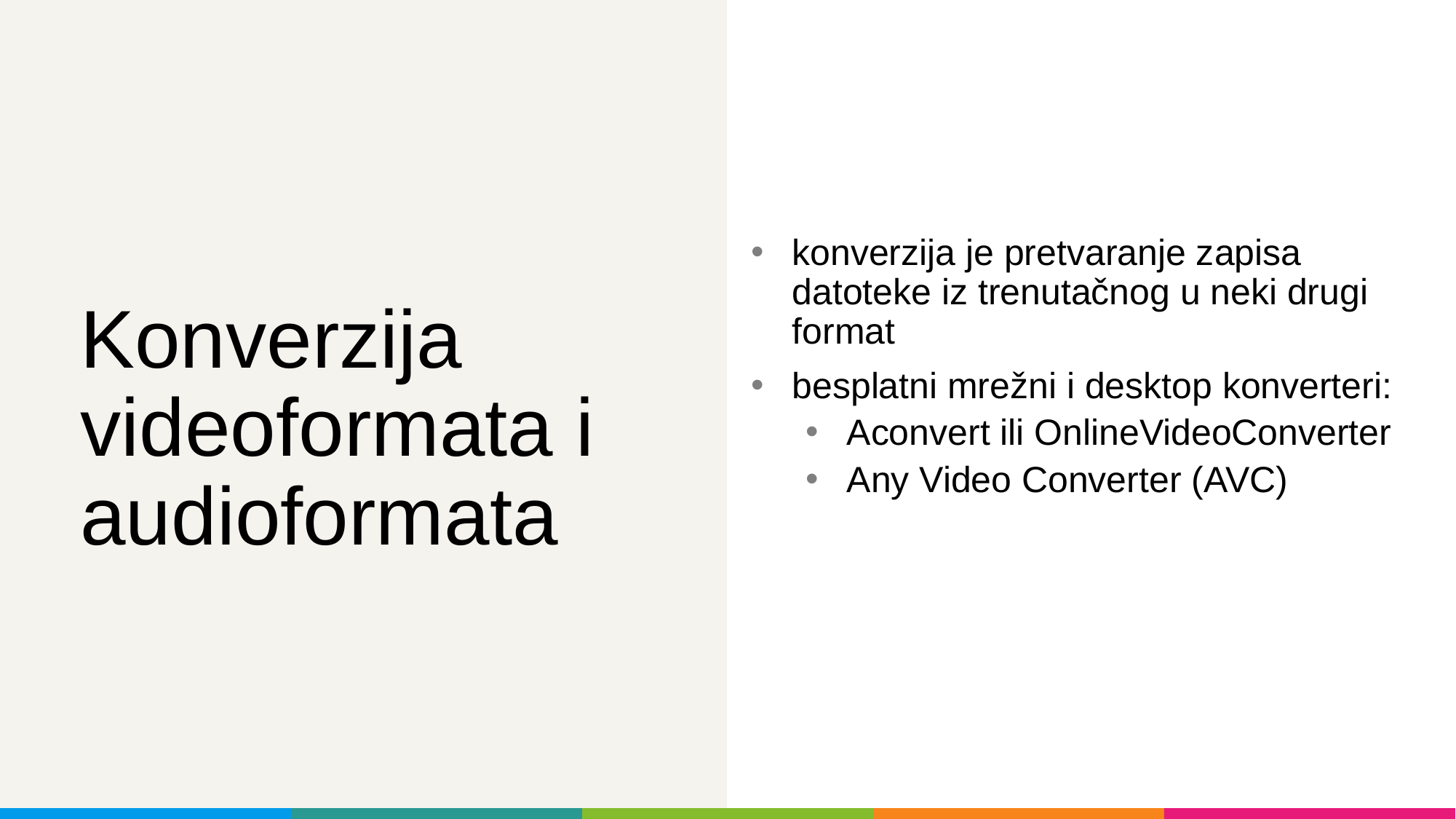

konverzija je pretvaranje zapisa datoteke iz trenutačnog u neki drugi format
besplatni mrežni i desktop konverteri:
Aconvert ili OnlineVideoConverter
Any Video Converter (AVC)

# Konverzija videoformata i audioformata